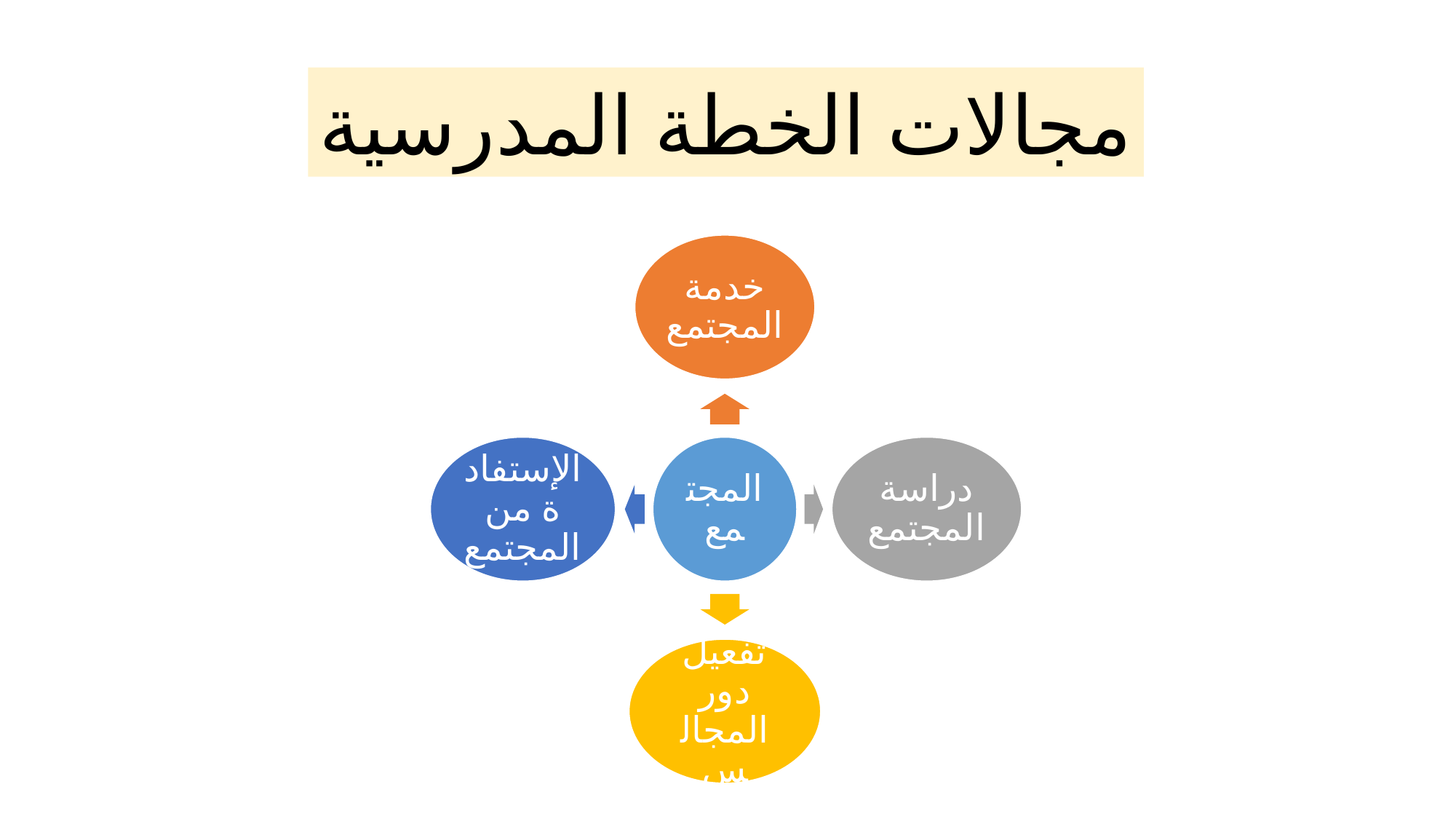

مجالات الخطة المدرسية
المجتمع

خدمة المجتمع

دراسة المجتمع

تفعيل دور المجالس

الإستفادة من المجتمع